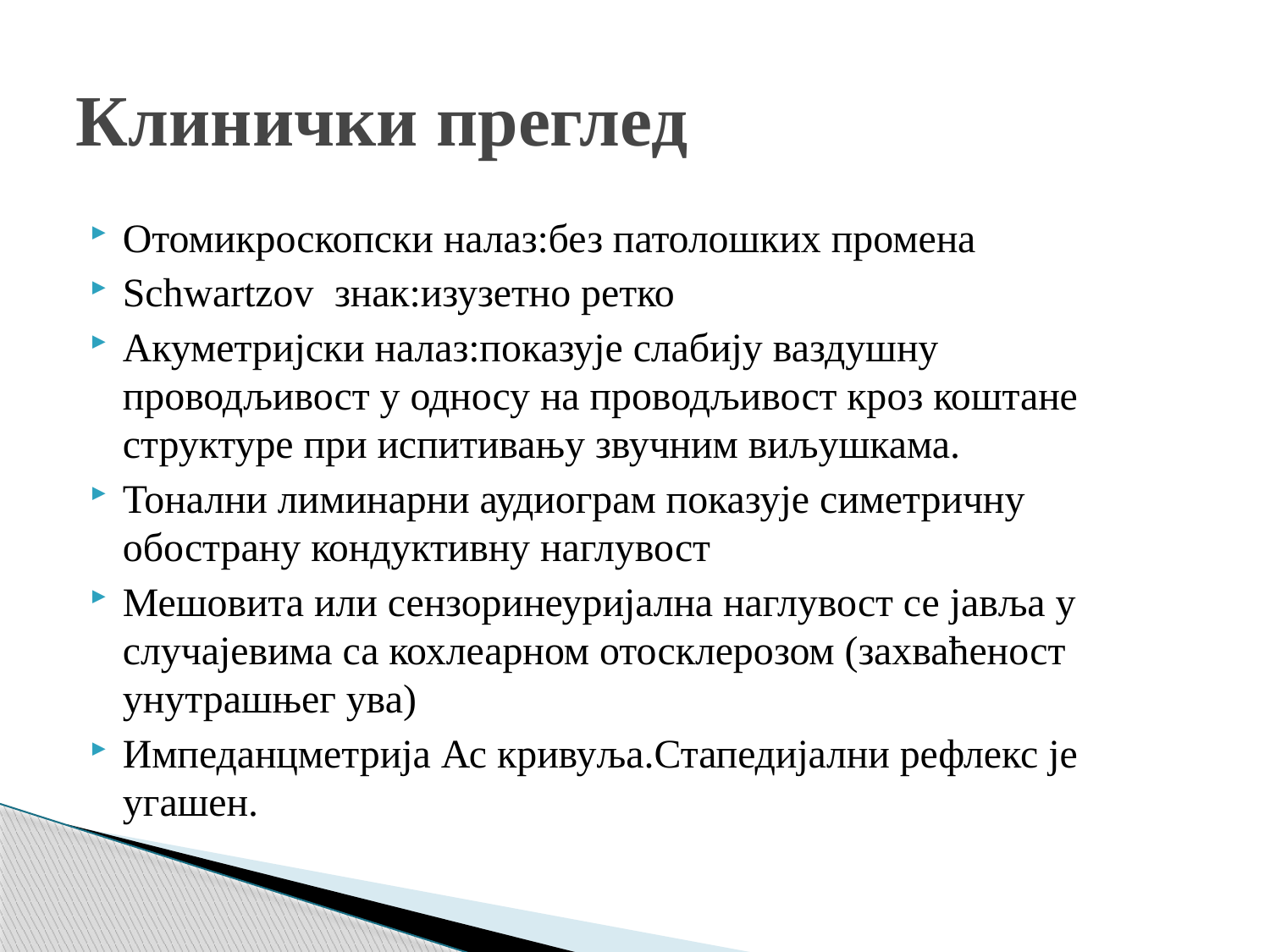

# Клинички преглед
Отомикроскопски налаз:без патолошких промена
Schwartzov  знак:изузетно ретко
Акуметријски налаз:показује слабију ваздушну проводљивост у односу на проводљивост кроз коштане структуре при испитивању звучним виљушкама.
Тонални лиминарни аудиограм показује симетричну обострану кондуктивну наглувост
Мешовита или сензоринеуријална наглувост се јавља у случајевима са кохлеарном отосклерозом (захваћеност унутрашњег ува)
Импеданцметрија Ас кривуља.Стапедијални рефлекс је угашен.